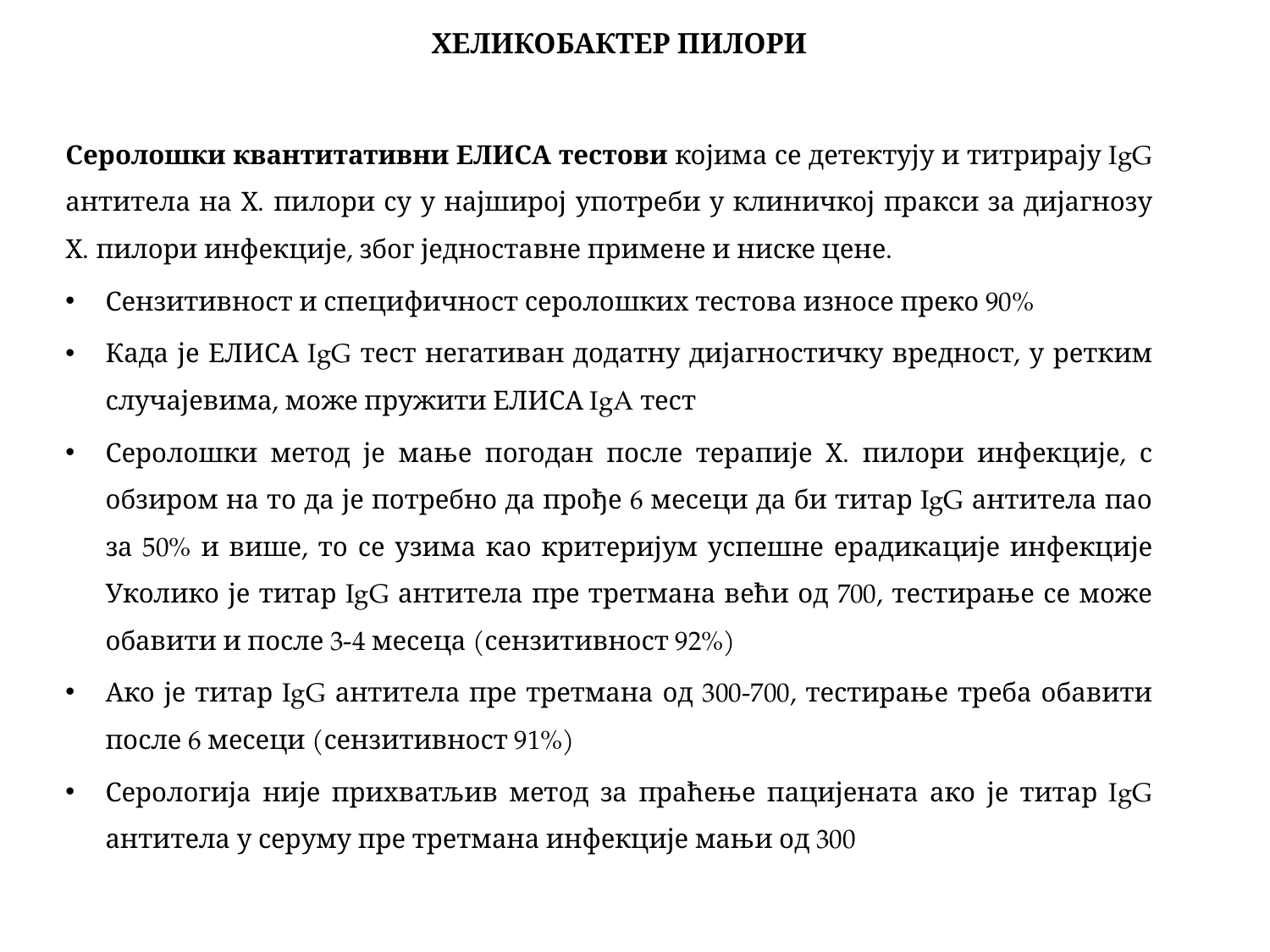

# ХЕЛИКОБАКТЕР ПИЛОРИ
Серолошки квантитативни ЕЛИСА тестови којима се детектују и титрирају IgG антитела на Х. пилори су у најширој употреби у клиничкој пракси за дијагнозу Х. пилори инфекције, због једноставне примене и ниске цене.
Сензитивност и специфичност серолошких тестова износе преко 90%
Када је ЕЛИСА IgG тест негативан додатну дијагностичку вредност, у ретким случајевима, може пружити ЕЛИСА IgA тест
Серолошки метод је мање погодан после терапије Х. пилори инфекције, с обзиром на то да је потребно да прође 6 месеци да би титар IgG антитела пао за 50% и више, то се узима као критеријум успешне ерадикације инфекције Уколико је титар IgG антитела пре третмана већи од 700, тестирање се може обавити и после 3-4 месеца (сензитивност 92%)
Ако је титар IgG антитела пре третмана од 300-700, тестирање треба обавити после 6 месеци (сензитивност 91%)
Серологија није прихватљив метод за праћење пацијената ако је титар IgG антитела у серуму пре третмана инфекције мањи од 300